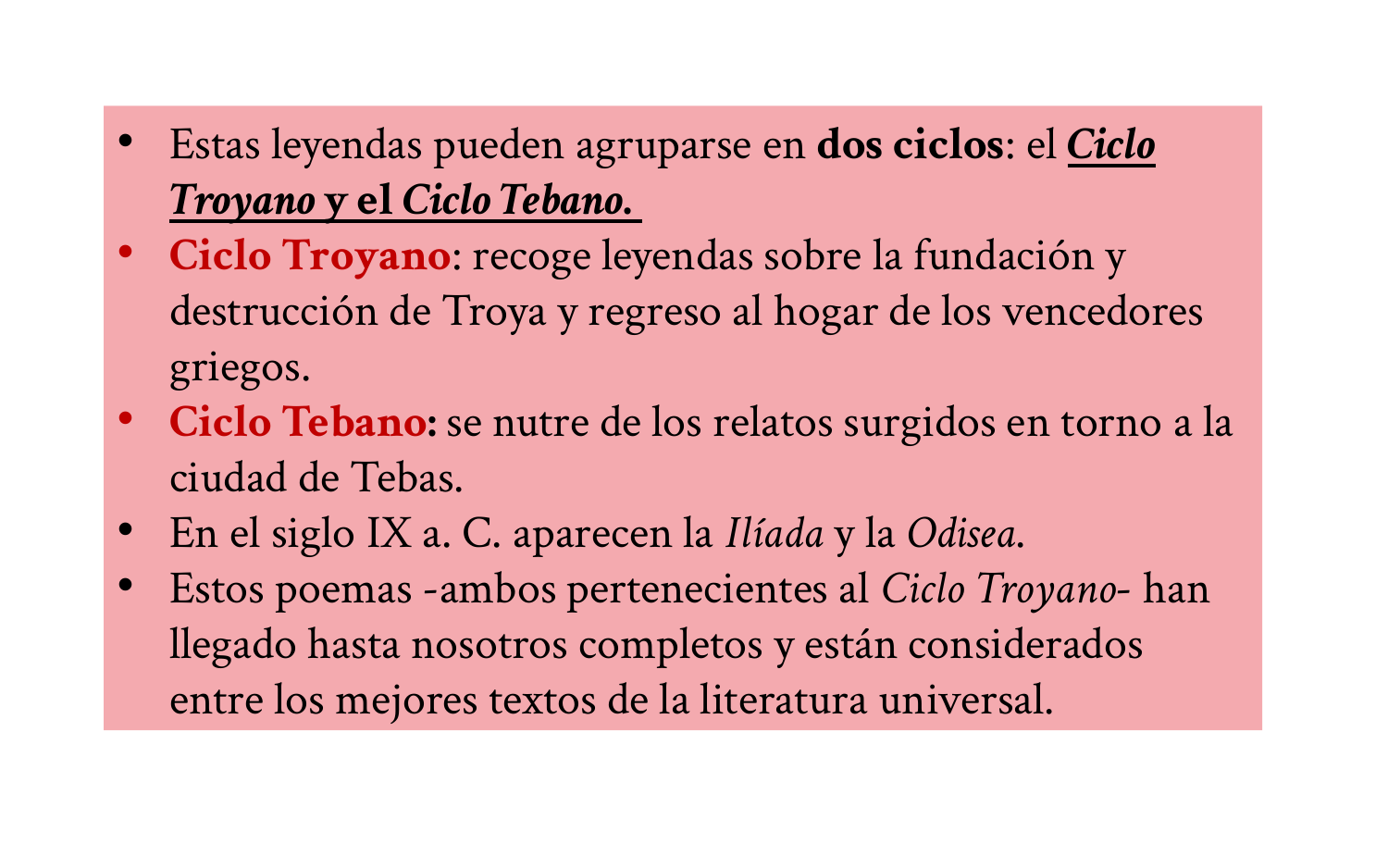

Estas leyendas pueden agruparse en dos ciclos: el Ciclo Troyano y el Ciclo Tebano.
Ciclo Troyano: recoge leyendas sobre la fundación y destrucción de Troya y regreso al hogar de los vencedores griegos.
Ciclo Tebano: se nutre de los relatos surgidos en torno a la ciudad de Tebas.
En el siglo IX a. C. aparecen la Ilíada y la Odisea.
Estos poemas -ambos pertenecientes al Ciclo Troyano- han llegado hasta nosotros completos y están considerados entre los mejores textos de la literatura universal.